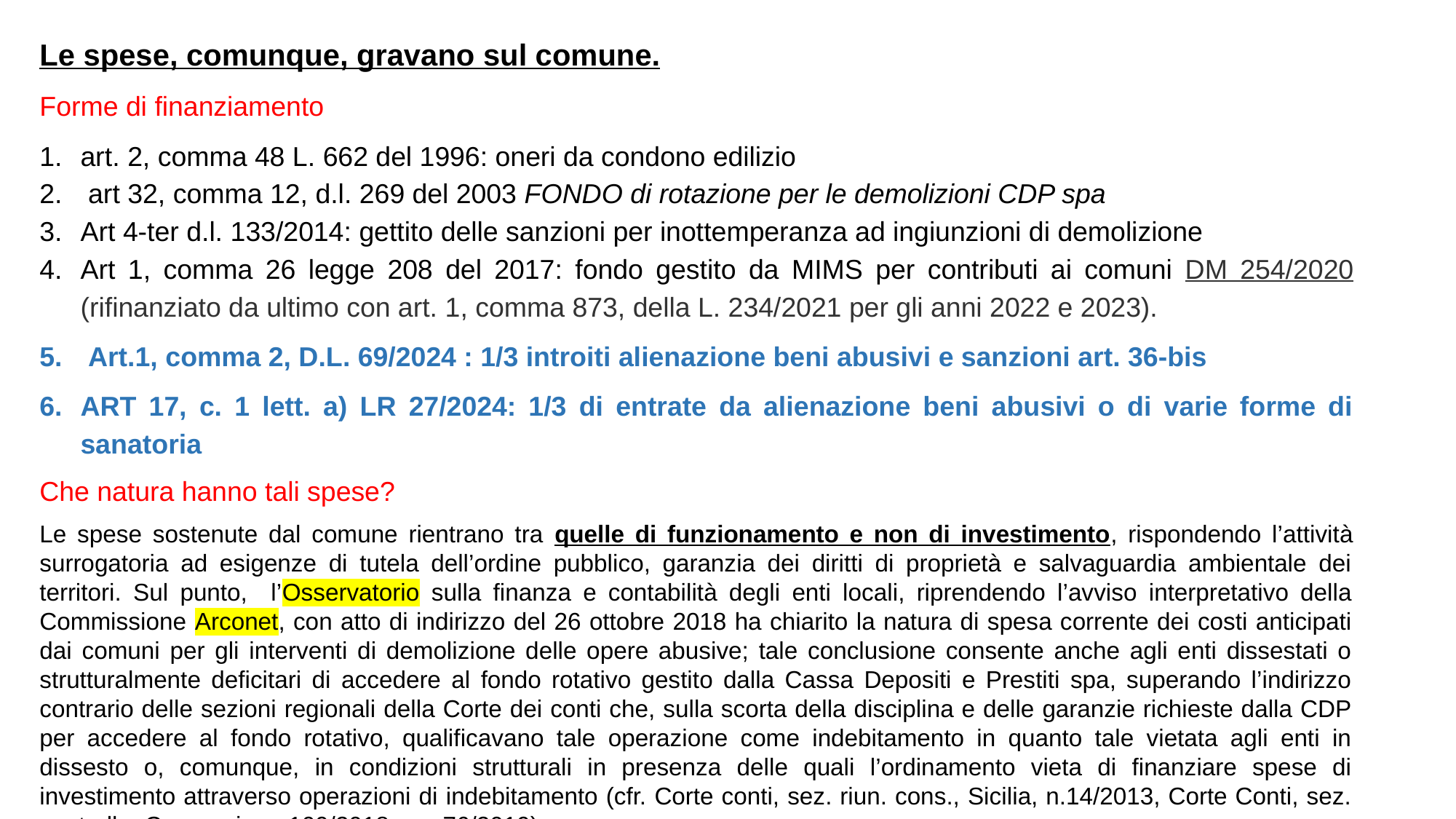

Le spese, comunque, gravano sul comune.
Forme di finanziamento
art. 2, comma 48 L. 662 del 1996: oneri da condono edilizio
 art 32, comma 12, d.l. 269 del 2003 FONDO di rotazione per le demolizioni CDP spa
Art 4-ter d.l. 133/2014: gettito delle sanzioni per inottemperanza ad ingiunzioni di demolizione
Art 1, comma 26 legge 208 del 2017: fondo gestito da MIMS per contributi ai comuni DM 254/2020 (rifinanziato da ultimo con art. 1, comma 873, della L. 234/2021 per gli anni 2022 e 2023).
 Art.1, comma 2, D.L. 69/2024 : 1/3 introiti alienazione beni abusivi e sanzioni art. 36-bis
ART 17, c. 1 lett. a) LR 27/2024: 1/3 di entrate da alienazione beni abusivi o di varie forme di sanatoria
Che natura hanno tali spese?
Le spese sostenute dal comune rientrano tra quelle di funzionamento e non di investimento, rispondendo l’attività surrogatoria ad esigenze di tutela dell’ordine pubblico, garanzia dei diritti di proprietà e salvaguardia ambientale dei territori. Sul punto,  l’Osservatorio sulla finanza e contabilità degli enti locali, riprendendo l’avviso interpretativo della Commissione Arconet, con atto di indirizzo del 26 ottobre 2018 ha chiarito la natura di spesa corrente dei costi anticipati dai comuni per gli interventi di demolizione delle opere abusive; tale conclusione consente anche agli enti dissestati o strutturalmente deficitari di accedere al fondo rotativo gestito dalla Cassa Depositi e Prestiti spa, superando l’indirizzo contrario delle sezioni regionali della Corte dei conti che, sulla scorta della disciplina e delle garanzie richieste dalla CDP per accedere al fondo rotativo, qualificavano tale operazione come indebitamento in quanto tale vietata agli enti in dissesto o, comunque, in condizioni strutturali in presenza delle quali l’ordinamento vieta di finanziare spese di investimento attraverso operazioni di indebitamento (cfr. Corte conti, sez. riun. cons., Sicilia, n.14/2013, Corte Conti, sez. controllo, Campania n. 100/2018 e n. 76/2019).